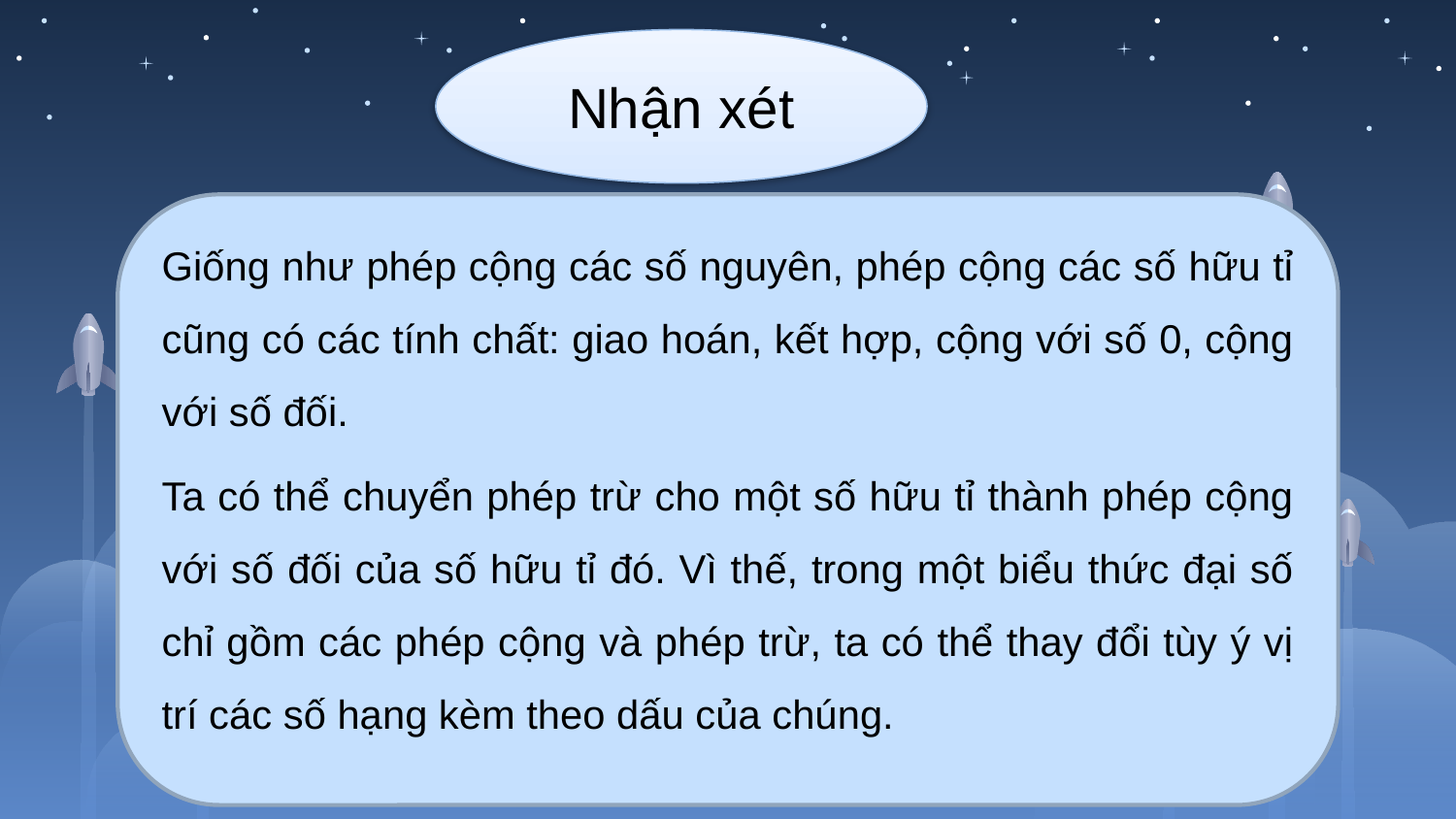

Nhận xét
Giống như phép cộng các số nguyên, phép cộng các số hữu tỉ cũng có các tính chất: giao hoán, kết hợp, cộng với số 0, cộng với số đối.
Ta có thể chuyển phép trừ cho một số hữu tỉ thành phép cộng với số đối của số hữu tỉ đó. Vì thế, trong một biểu thức đại số chỉ gồm các phép cộng và phép trừ, ta có thể thay đổi tùy ý vị trí các số hạng kèm theo dấu của chúng.